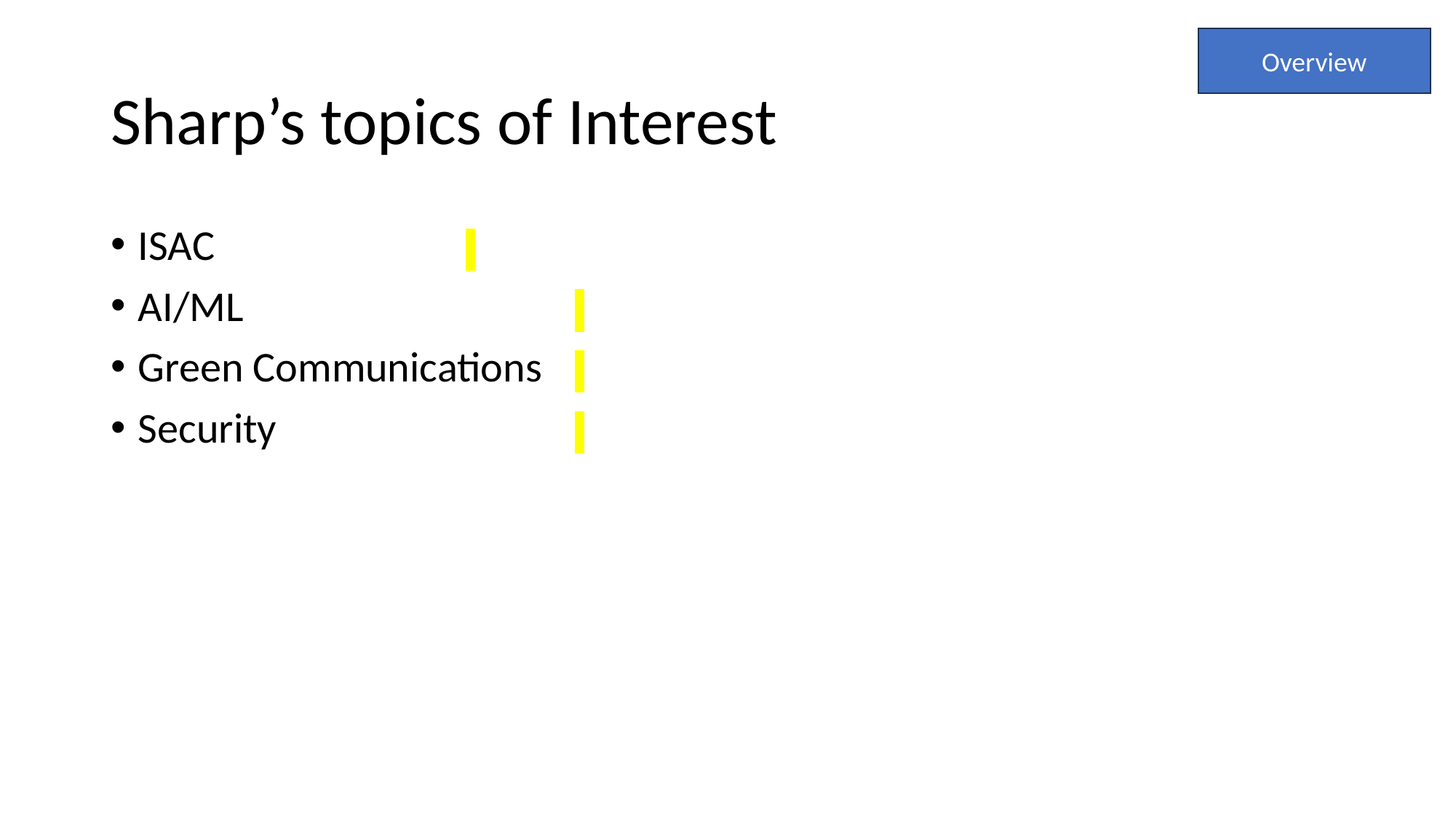

Overview
# Sharp’s topics of Interest
ISAC
AI/ML
Green Communications
Security